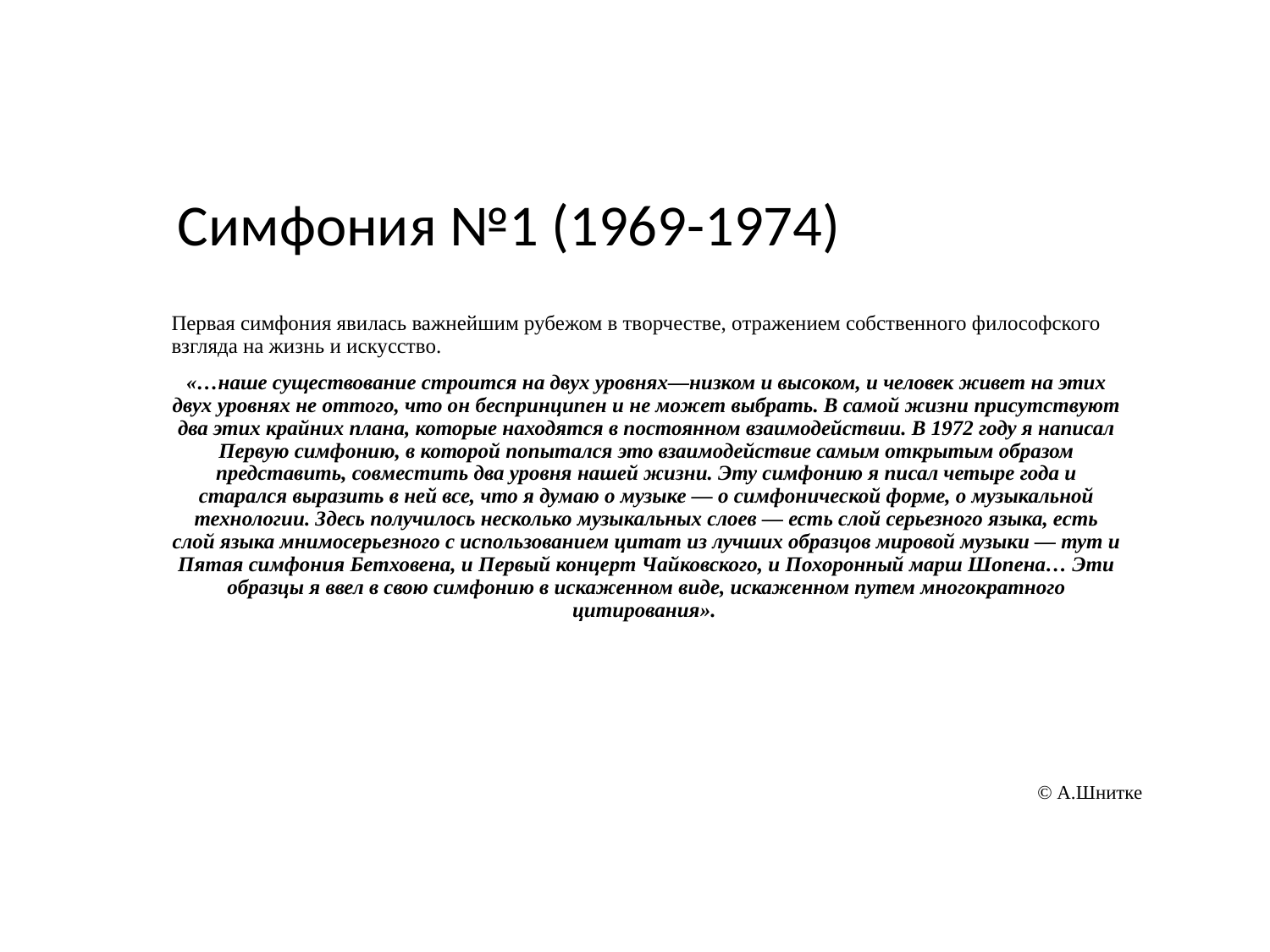

# Симфония №1 (1969-1974)
Первая симфония явилась важнейшим рубежом в творчестве, отражением собственного философского взгляда на жизнь и искусство.
«…наше существование строится на двух уровнях—низком и высоком, и человек живет на этих двух уровнях не оттого, что он беспринципен и не может выбрать. В самой жизни присутствуют два этих крайних плана, которые находятся в постоянном взаимодействии. В 1972 году я написал Первую симфонию, в которой попытался это взаимодействие самым открытым образом представить, совместить два уровня нашей жизни. Эту симфонию я писал четыре года и старался выразить в ней все, что я думаю о музыке — о симфонической форме, о музыкальной технологии. Здесь получилось несколько музыкальных слоев — есть слой серьезного языка, есть слой языка мнимосерьезного с использованием цитат из лучших образцов мировой музыки — тут и Пятая симфония Бетховена, и Первый концерт Чайковского, и Похоронный марш Шопена… Эти образцы я ввел в свою симфонию в искаженном виде, искаженном путем многократного цитирования».
© А.Шнитке